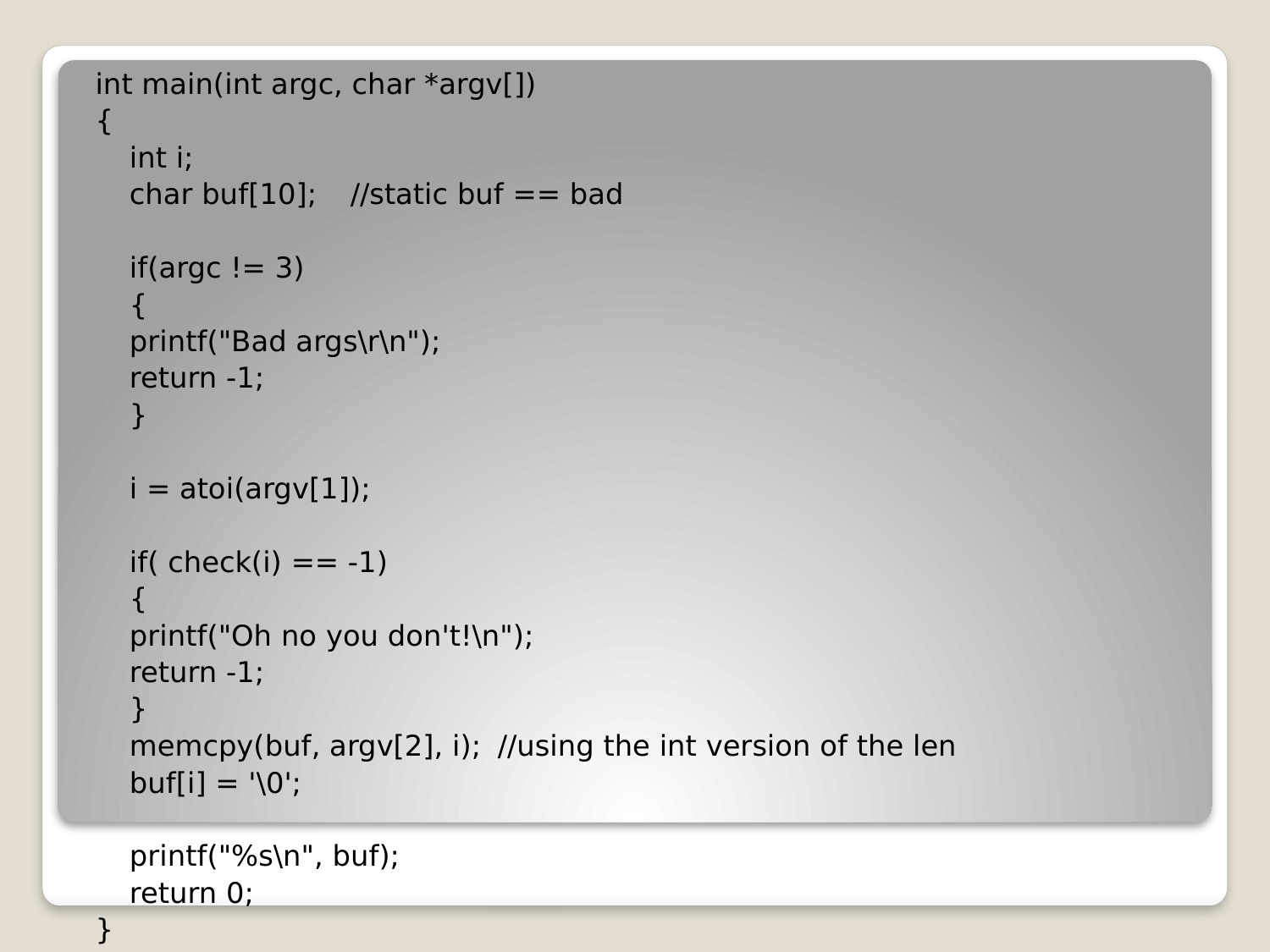

int main(int argc, char *argv[])
{
	int i;
	char buf[10];			//static buf == bad

	if(argc != 3)
	{
		printf("Bad args\r\n");
		return -1;
	}

	i = atoi(argv[1]);

	if( check(i) == -1)
	{
		printf("Oh no you don't!\n");
		return -1;
	}
	memcpy(buf, argv[2], i);	//using the int version of the len
	buf[i] = '\0';

	printf("%s\n", buf);
	return 0;
}